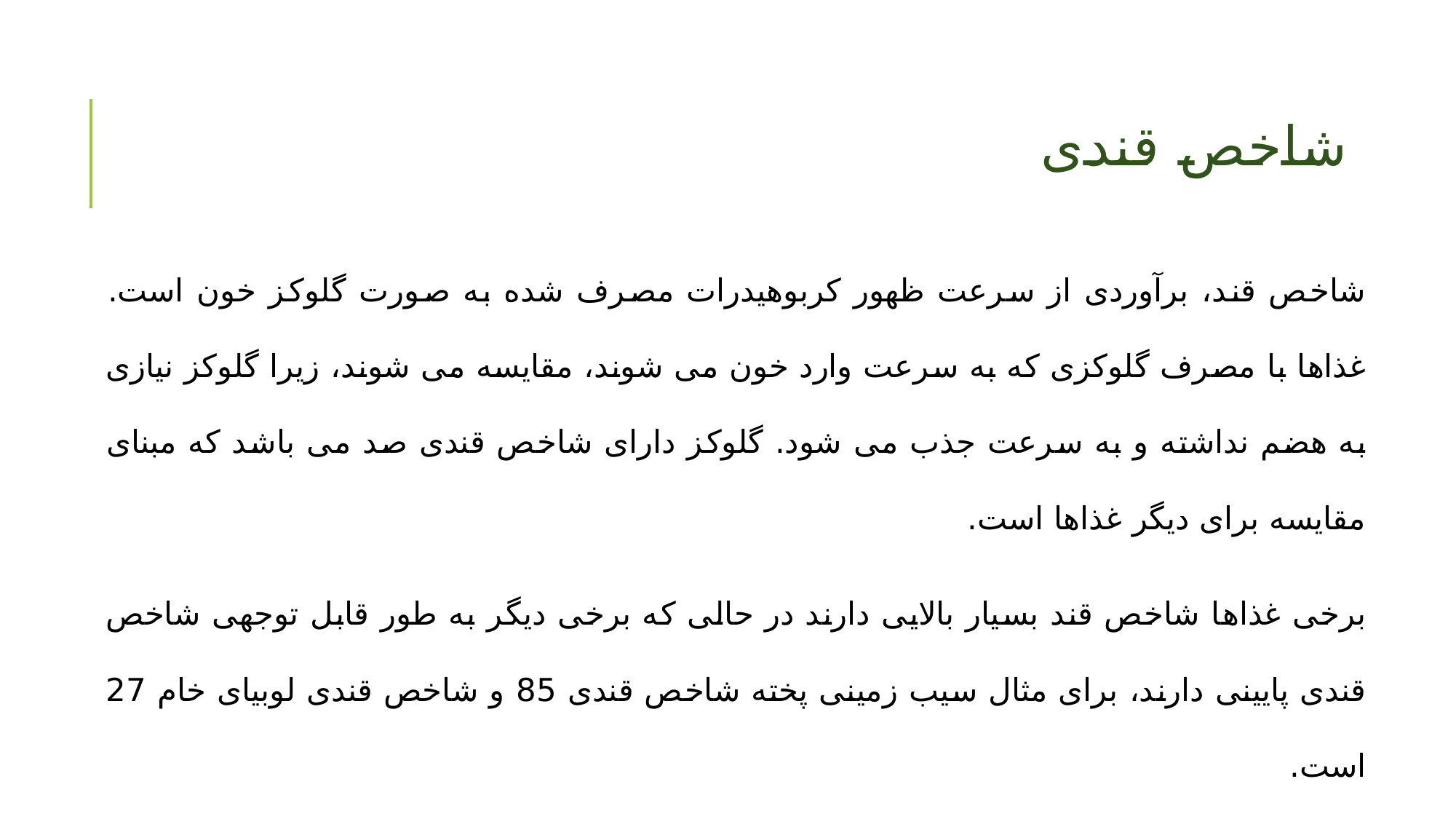

# شاخص قندی
شاخص قند، برآوردی از سرعت ظهور کربوهیدرات مصرف شده به صورت گلوکز خون است. غذاها با مصرف گلوکزی که به سرعت وارد خون می شوند، مقایسه می شوند، زیرا گلوکز نیازی به هضم نداشته و به سرعت جذب می شود. گلوکز دارای شاخص قندی صد می باشد که مبنای مقایسه برای دیگر غذاها است.
برخی غذاها شاخص قند بسیار بالایی دارند در حالی که برخی دیگر به طور قابل توجهی شاخص قندی پایینی دارند، برای مثال سیب زمینی پخته شاخص قندی 85 و شاخص قندی لوبیای خام 27 است.